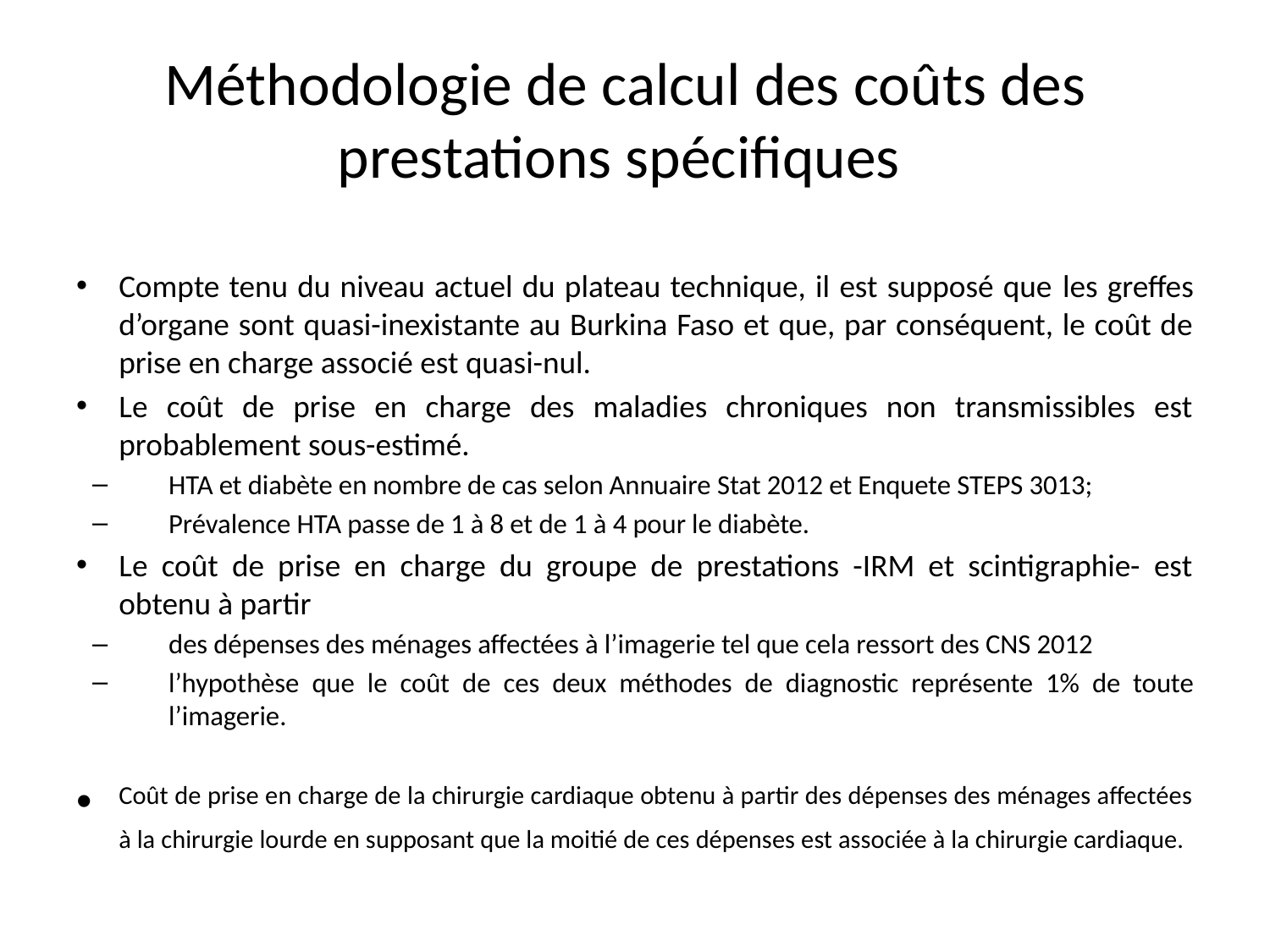

# Méthodologie de calcul des coûts des prestations spécifiques

Compte tenu du niveau actuel du plateau technique, il est supposé que les greffes d’organe sont quasi-inexistante au Burkina Faso et que, par conséquent, le coût de prise en charge associé est quasi-nul.
Le coût de prise en charge des maladies chroniques non transmissibles est probablement sous-estimé.
HTA et diabète en nombre de cas selon Annuaire Stat 2012 et Enquete STEPS 3013;
Prévalence HTA passe de 1 à 8 et de 1 à 4 pour le diabète.
Le coût de prise en charge du groupe de prestations -IRM et scintigraphie- est obtenu à partir
des dépenses des ménages affectées à l’imagerie tel que cela ressort des CNS 2012
l’hypothèse que le coût de ces deux méthodes de diagnostic représente 1% de toute l’imagerie.

Coût de prise en charge de la chirurgie cardiaque obtenu à partir des dépenses des ménages affectées à la chirurgie lourde en supposant que la moitié de ces dépenses est associée à la chirurgie cardiaque.